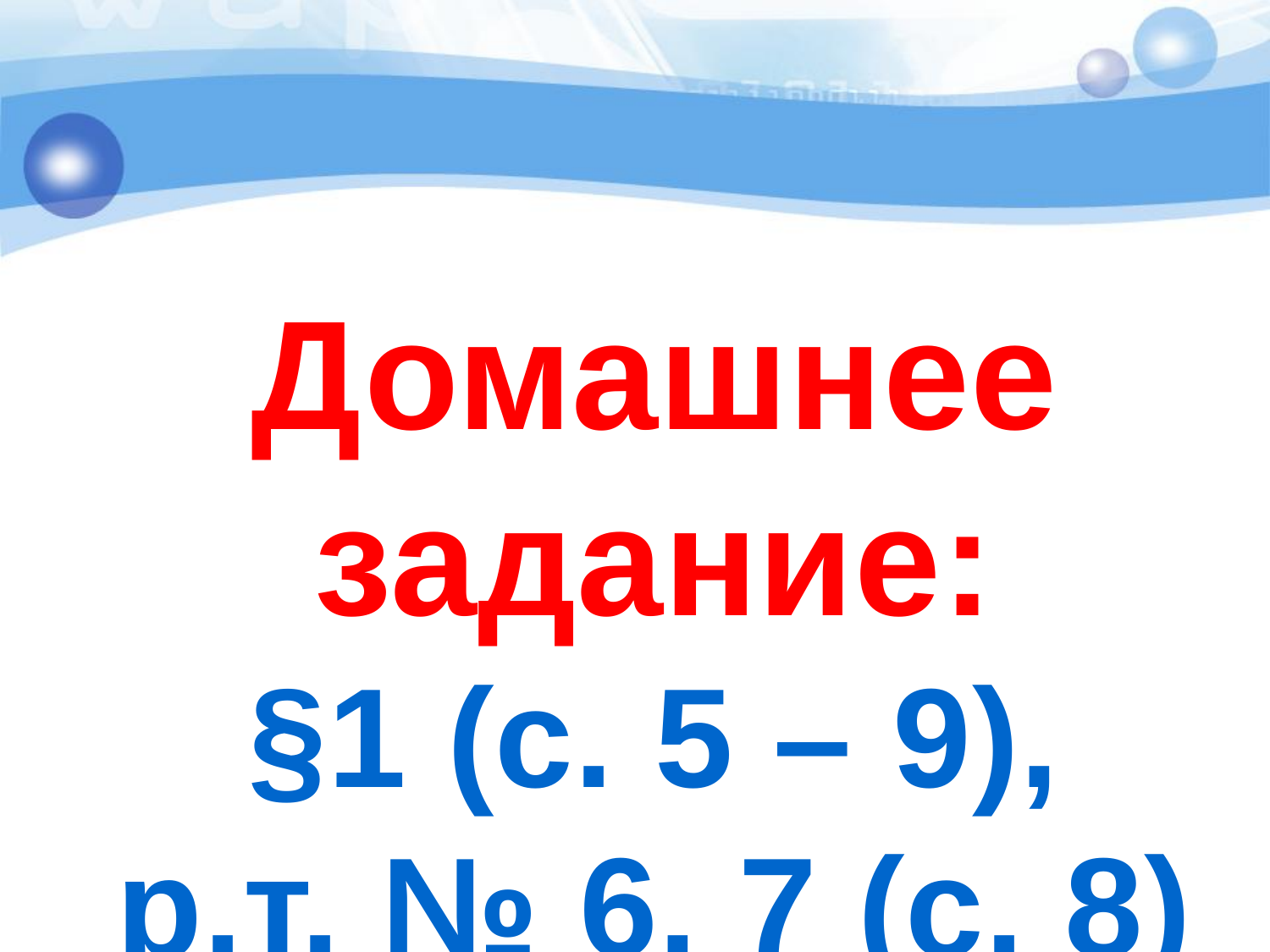

Домашнее задание:
§1 (с. 5 – 9),
р.т. № 6, 7 (с. 8)